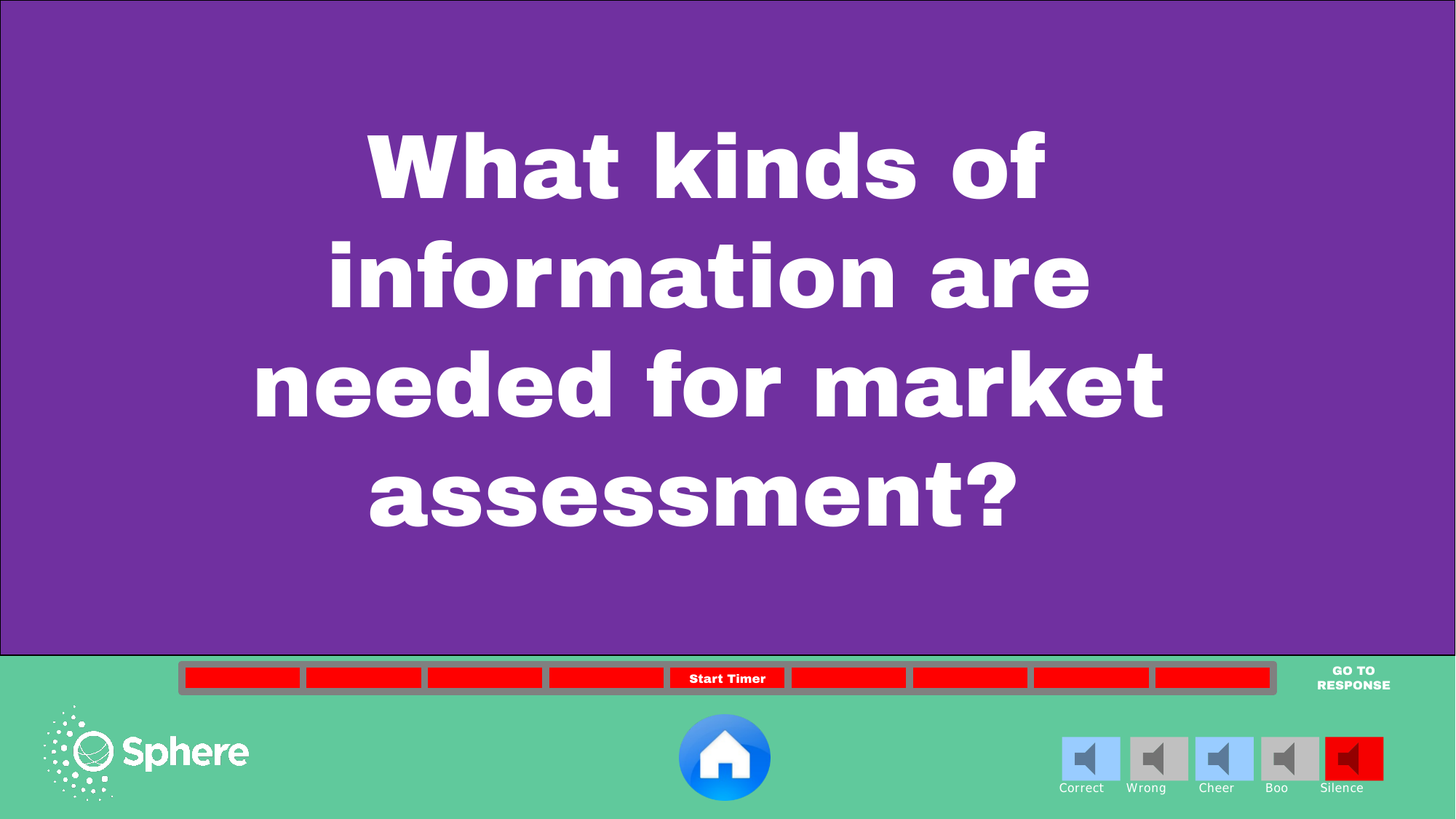

What kinds of information are needed for market assessment?